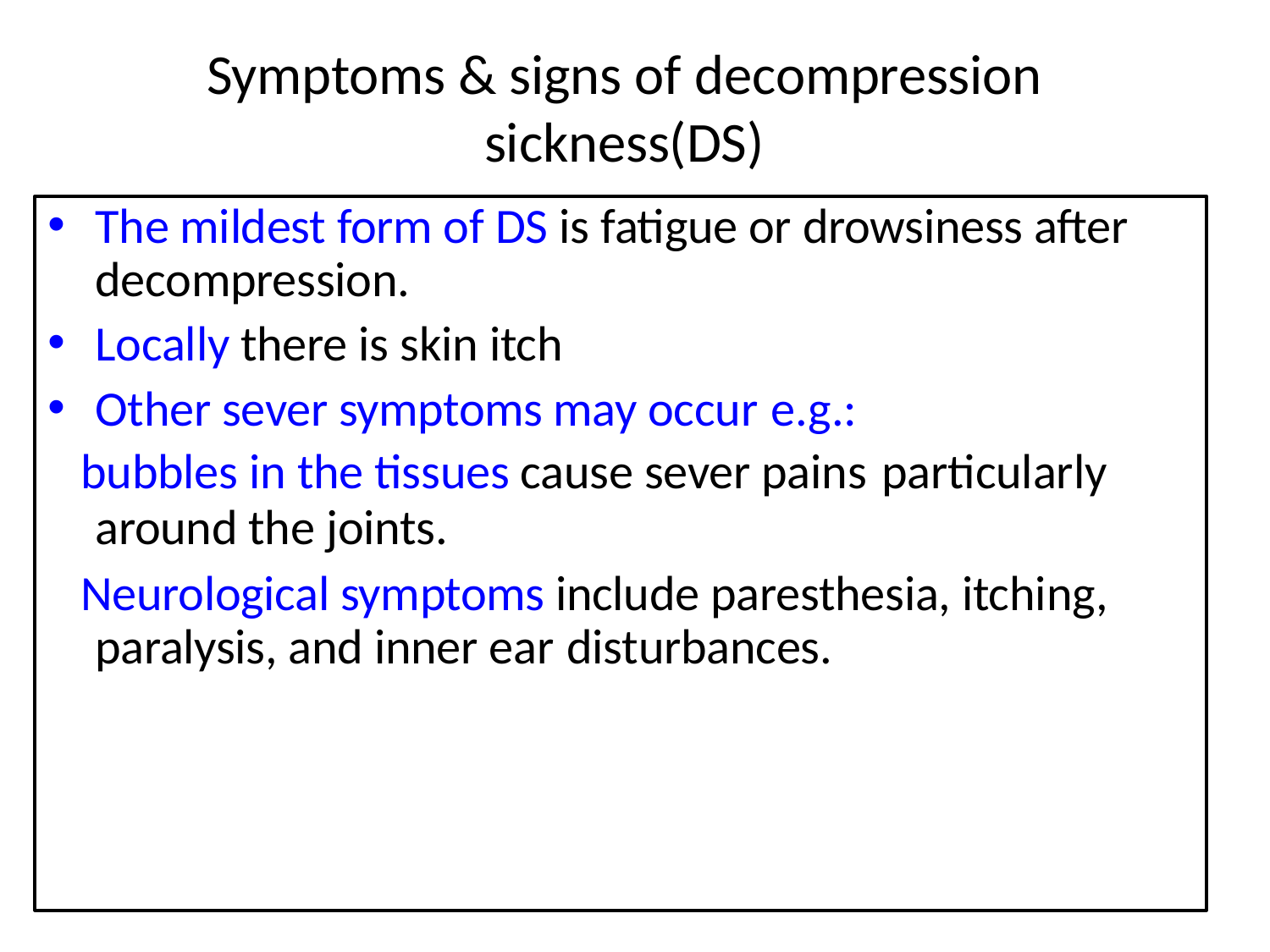

# Symptoms & signs of decompression
sickness(DS)

The mildest form of DS is fatigue or drowsiness after  decompression.
Locally there is skin itch
Other sever symptoms may occur e.g.:
bubbles in the tissues cause sever pains particularly
around the joints.
Neurological symptoms include paresthesia, itching,  paralysis, and inner ear disturbances.